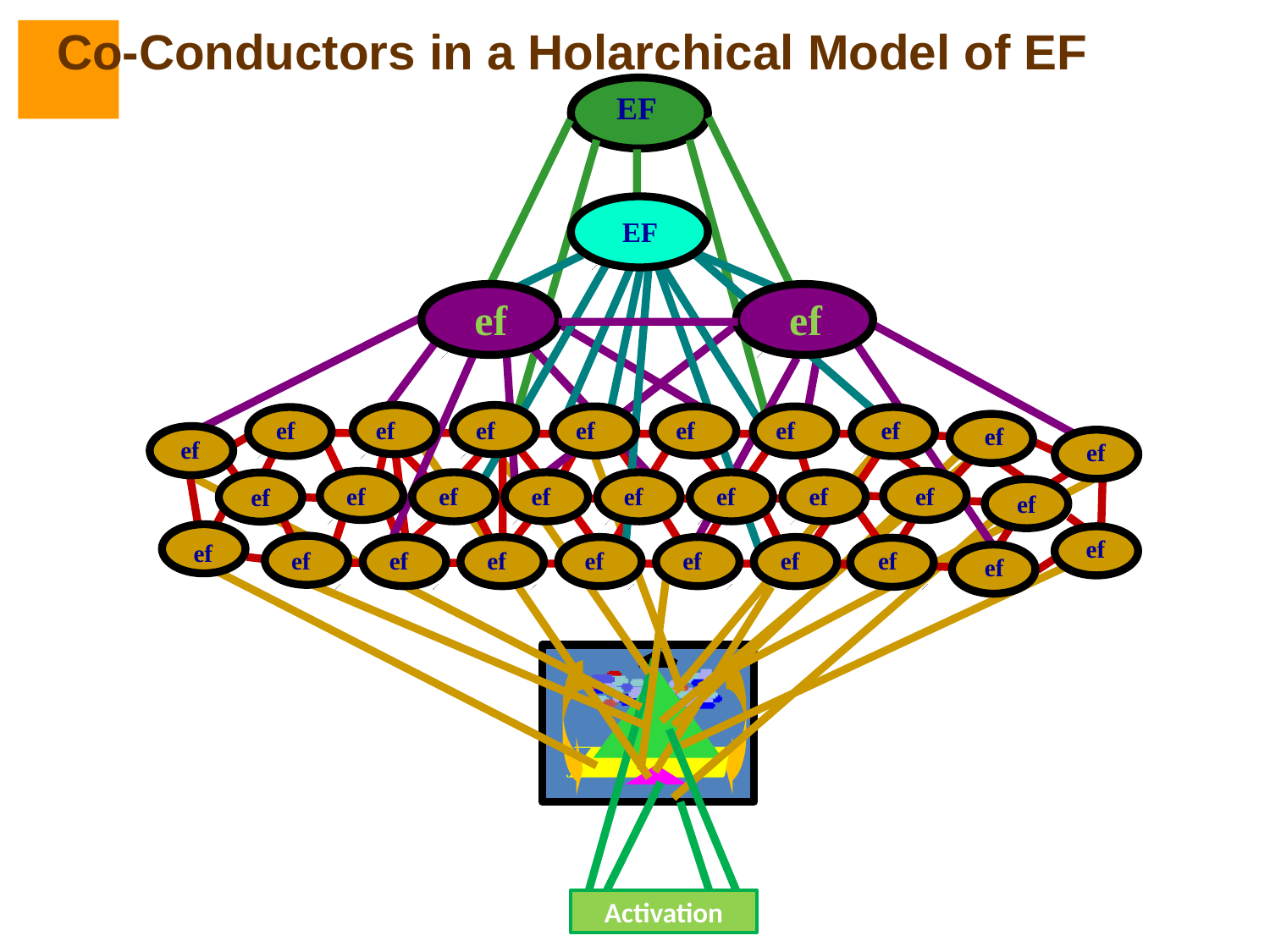

Co-Conductors in a Holarchical Model of EF

EF

EF

ef

ef

ef

ef

ef

ef

ef

ef

ef

ef

ef

ef

ef
ef

ef

ef

ef

ef

ef
ef
ef

ef

ef

ef

ef

ef

ef

ef

ef

ef

ef

Activation